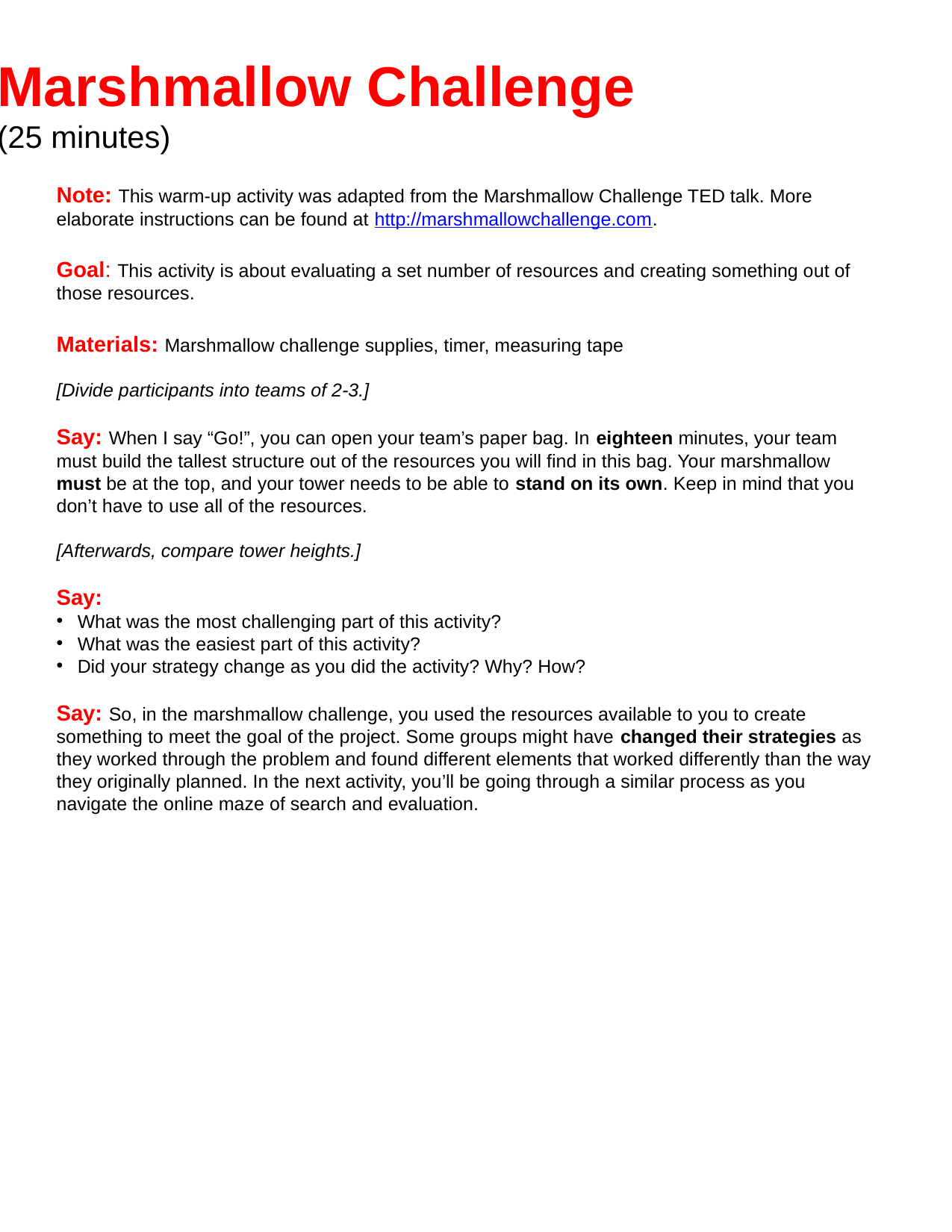

Marshmallow Challenge
(25 minutes)
Note: This warm-up activity was adapted from the Marshmallow Challenge TED talk. More elaborate instructions can be found at http://marshmallowchallenge.com.

Goal: This activity is about evaluating a set number of resources and creating something out of those resources.

Materials: Marshmallow challenge supplies, timer, measuring tape

[Divide participants into teams of 2-3.]

Say: When I say “Go!”, you can open your team’s paper bag. In eighteen minutes, your team must build the tallest structure out of the resources you will find in this bag. Your marshmallow must be at the top, and your tower needs to be able to stand on its own. Keep in mind that you don’t have to use all of the resources.

[Afterwards, compare tower heights.]

Say:
What was the most challenging part of this activity?
What was the easiest part of this activity?
Did your strategy change as you did the activity? Why? How?

Say: So, in the marshmallow challenge, you used the resources available to you to create something to meet the goal of the project. Some groups might have changed their strategies as they worked through the problem and found different elements that worked differently than the way they originally planned. In the next activity, you’ll be going through a similar process as you navigate the online maze of search and evaluation.